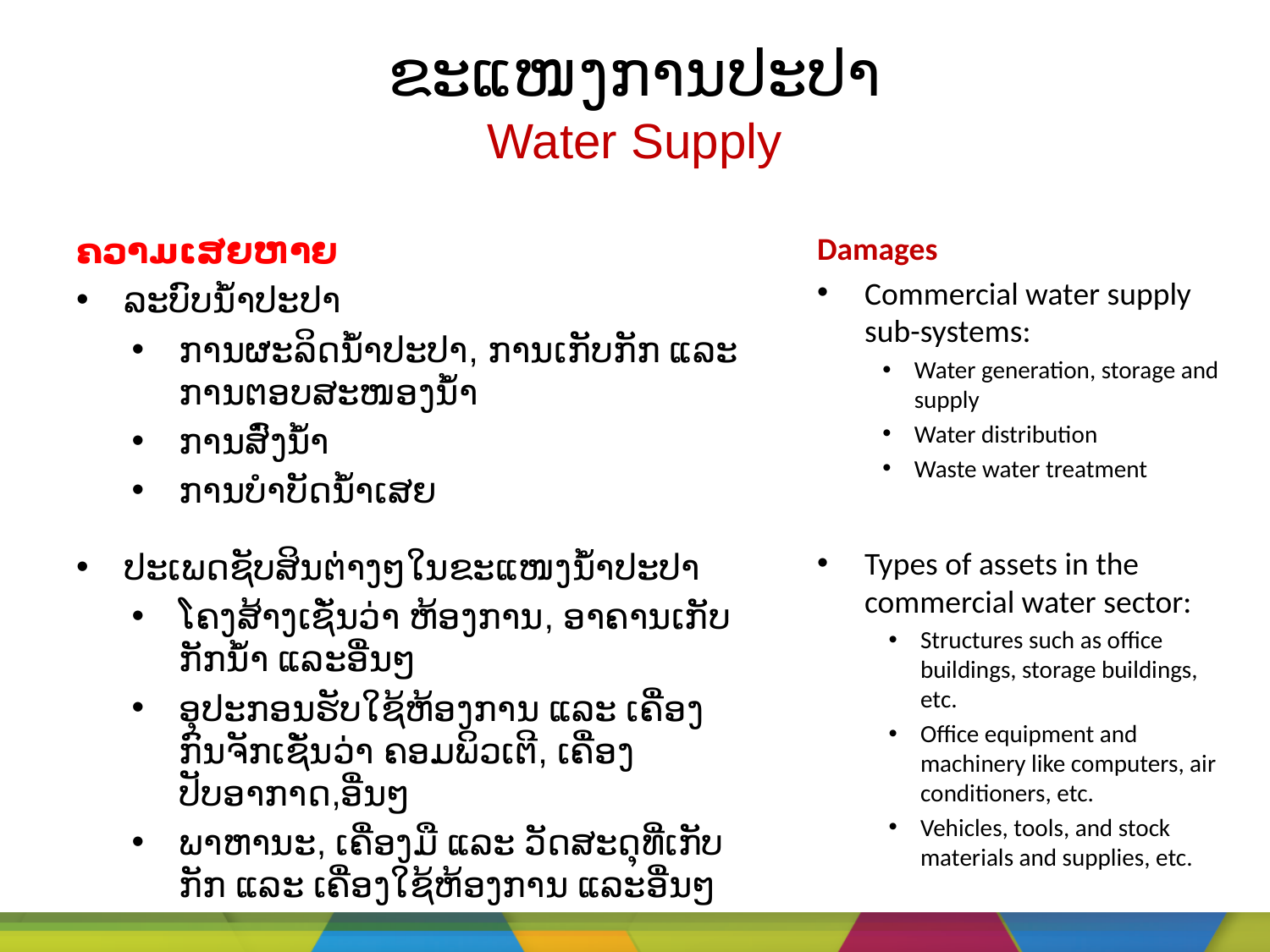

# ຂະແໜງການປະປາ Water Supply
ຄວາມເສຍຫາຍ
ລະບົບນໍ້າປະປາ
ການຜະລິດນ້ຳປະປາ, ການເກັບກັກ ແລະ ການຕອບສະໜອງນໍ້າ
ການສົ່ງນ້ຳ
ການບຳບັດນ້ຳເສຍ

ປະເພດຊັບສິນຕ່າງໆໃນຂະແໜງນໍ້າປະປາ
ໂຄງສ້າງເຊັ່ນວ່າ ຫ້ອງການ, ອາຄານເກັບກັກນໍ້າ ແລະອື່ນໆ
ອຸປະກອນຮັບໃຊ້ຫ້ອງການ ແລະ ເຄື່ອງກົນຈັກເຊັ່ນວ່າ ຄອມພິວເຕີ, ເຄື່ອງປັບອາກາດ,ອື່ນໆ
ພາຫານະ, ເຄື່ອງມື ແລະ ວັດສະດຸທີ່ເກັບກັກ ແລະ ເຄື່ອງໃຊ້ຫ້ອງການ ແລະອື່ນໆ
Damages
Commercial water supply sub-systems:
Water generation, storage and supply
Water distribution
Waste water treatment

Types of assets in the commercial water sector:
Structures such as office buildings, storage buildings, etc.
Office equipment and machinery like computers, air conditioners, etc.
Vehicles, tools, and stock materials and supplies, etc.